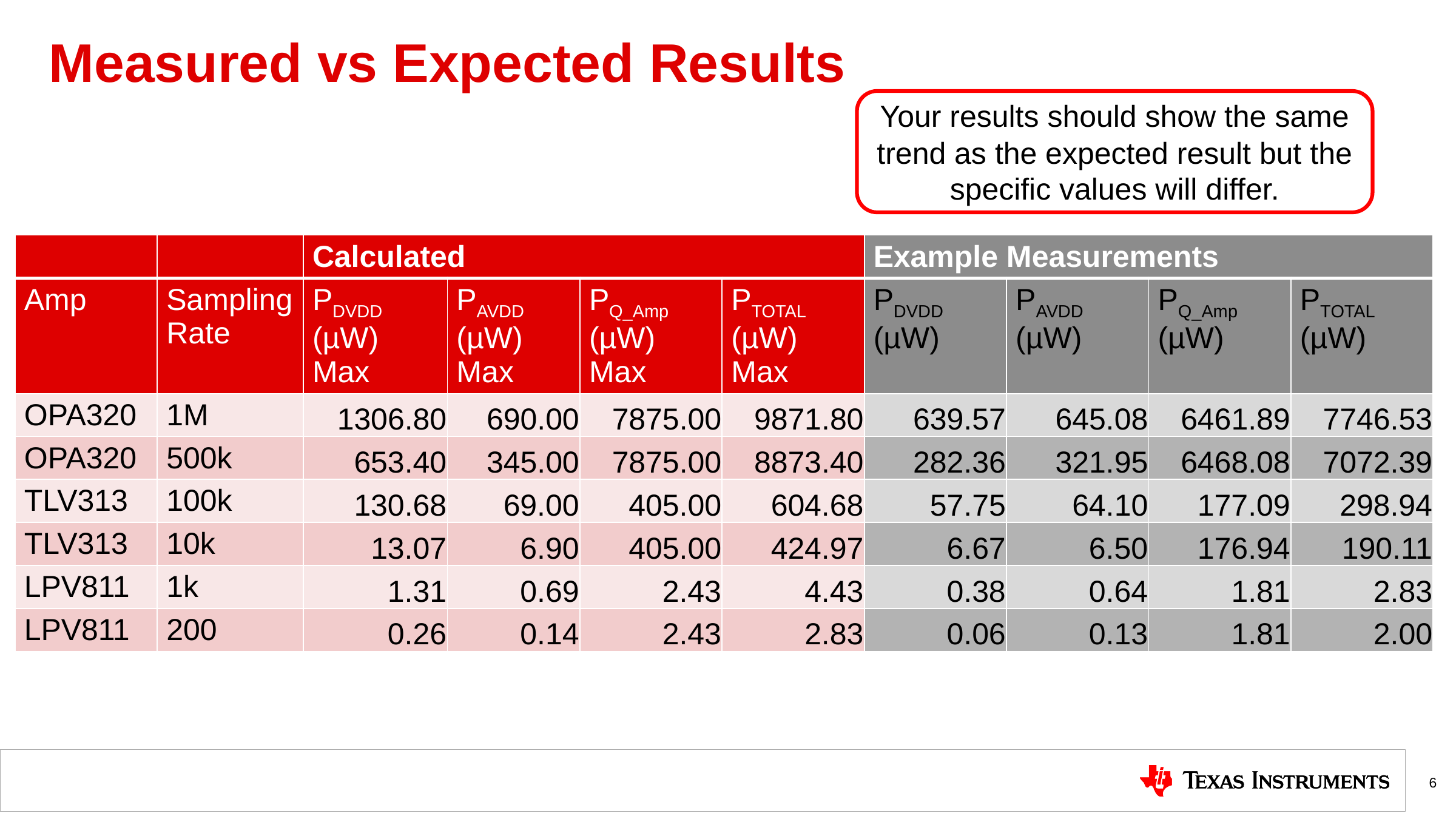

# Measured vs Expected Results
Your results should show the same trend as the expected result but the specific values will differ.
|  |  | Calculated |  |  |  | Example Measurements |  |  |  |
| --- | --- | --- | --- | --- | --- | --- | --- | --- | --- |
| Amp | Sampling Rate | PDVDD (µW) Max | PAVDD (µW) Max | PQ\_Amp (µW) Max | PTOTAL (µW) Max | PDVDD (µW) | PAVDD (µW) | PQ\_Amp (µW) | PTOTAL (µW) |
| OPA320 | 1M | 1306.80 | 690.00 | 7875.00 | 9871.80 | 639.57 | 645.08 | 6461.89 | 7746.53 |
| OPA320 | 500k | 653.40 | 345.00 | 7875.00 | 8873.40 | 282.36 | 321.95 | 6468.08 | 7072.39 |
| TLV313 | 100k | 130.68 | 69.00 | 405.00 | 604.68 | 57.75 | 64.10 | 177.09 | 298.94 |
| TLV313 | 10k | 13.07 | 6.90 | 405.00 | 424.97 | 6.67 | 6.50 | 176.94 | 190.11 |
| LPV811 | 1k | 1.31 | 0.69 | 2.43 | 4.43 | 0.38 | 0.64 | 1.81 | 2.83 |
| LPV811 | 200 | 0.26 | 0.14 | 2.43 | 2.83 | 0.06 | 0.13 | 1.81 | 2.00 |
6